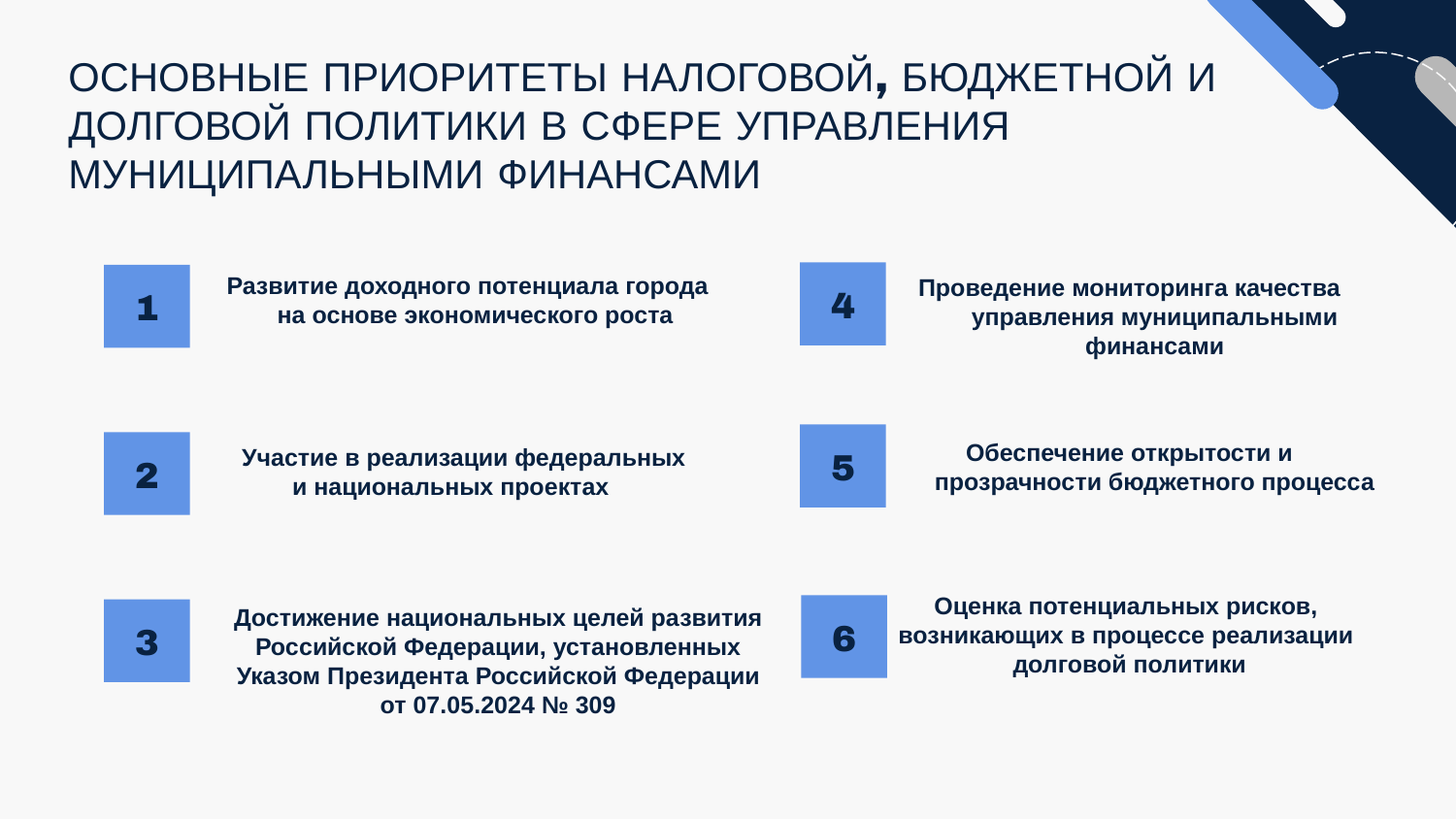

# ОСНОВНЫЕ ПРИОРИТЕТЫ НАЛОГОВОЙ, БЮДЖЕТНОЙ И ДОЛГОВОЙ ПОЛИТИКИ В СФЕРЕ УПРАВЛЕНИЯ МУНИЦИПАЛЬНЫМИ ФИНАНСАМИ
Развитие доходного потенциала города на основе экономического роста
4
1
Проведение мониторинга качества управления муниципальными финансами
5
Обеспечение открытости и прозрачности бюджетного процесса
2
Участие в реализации федеральных и национальных проектах
Достижение национальных целей развития
Российской Федерации, установленных
Указом Президента Российской Федерации
от 07.05.2024 № 309
6
Оценка потенциальных рисков,
возникающих в процессе реализации
долговой политики
3